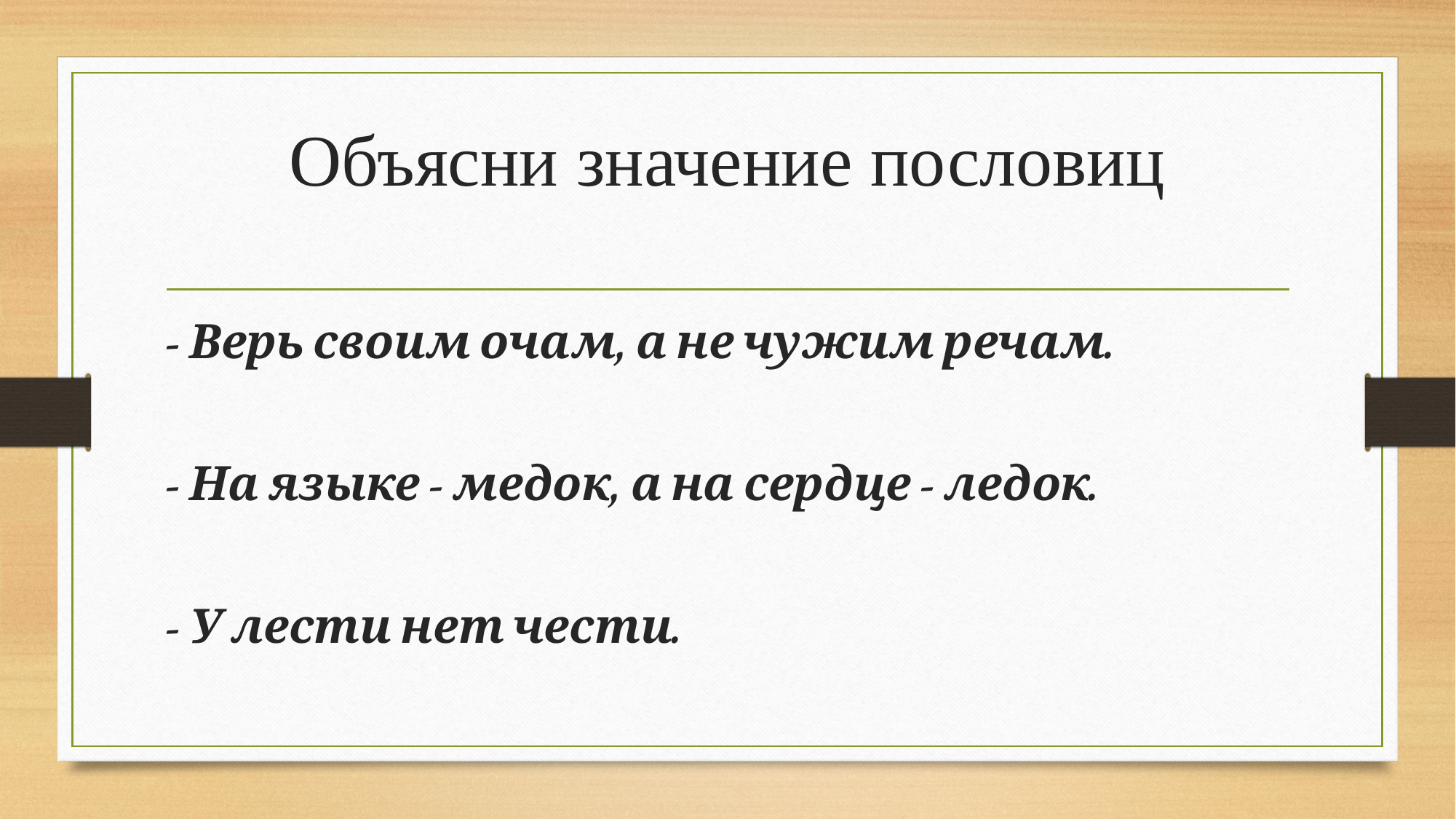

# Объясни значение пословиц
- Верь своим очам, а не чужим речам.

- На языке - медок, а на сердце - ледок.

- У лести нет чести.